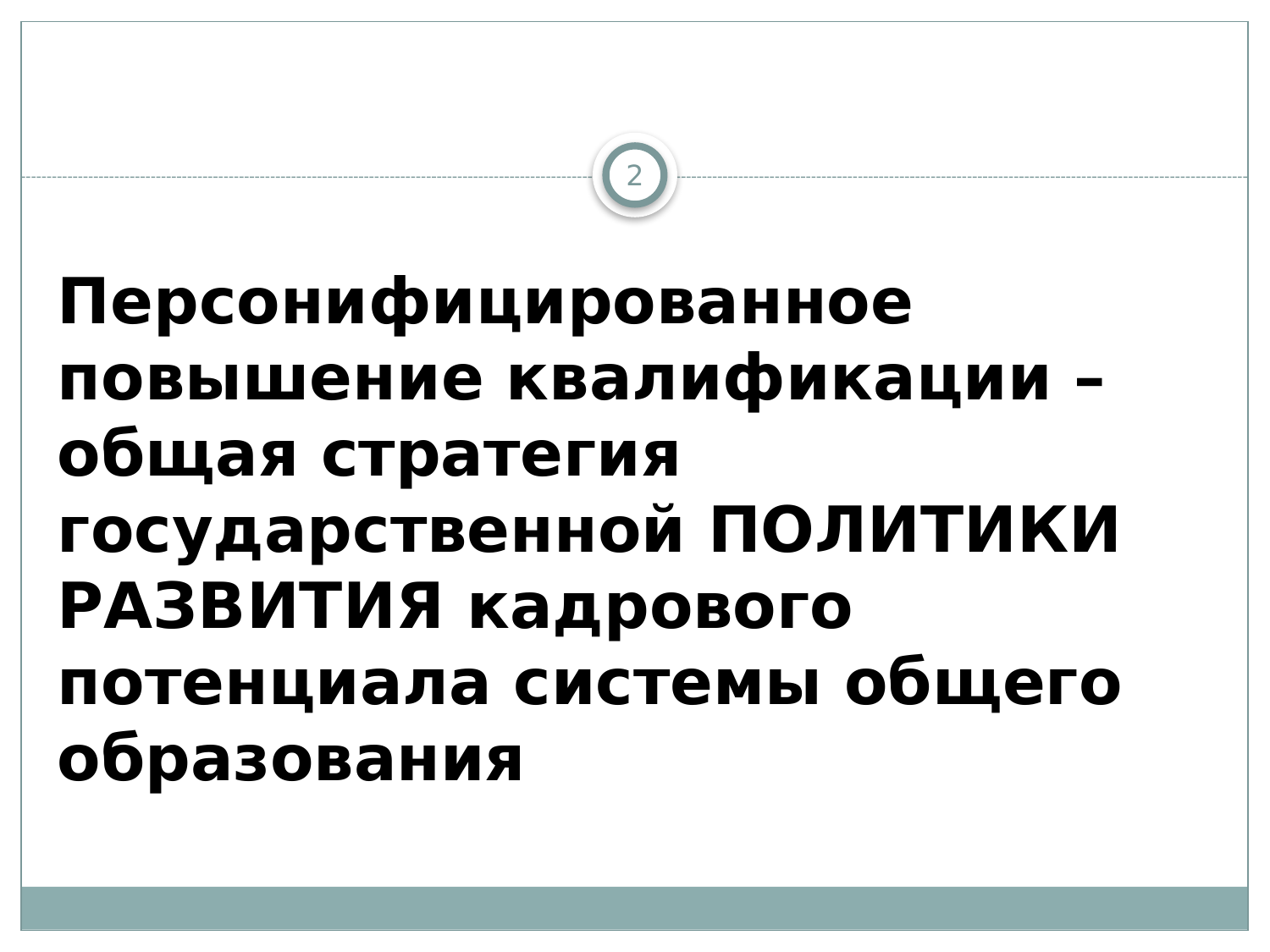

2
Персонифицированное повышение квалификации – общая стратегия государственной ПОЛИТИКИ РАЗВИТИЯ кадрового потенциала системы общего образования